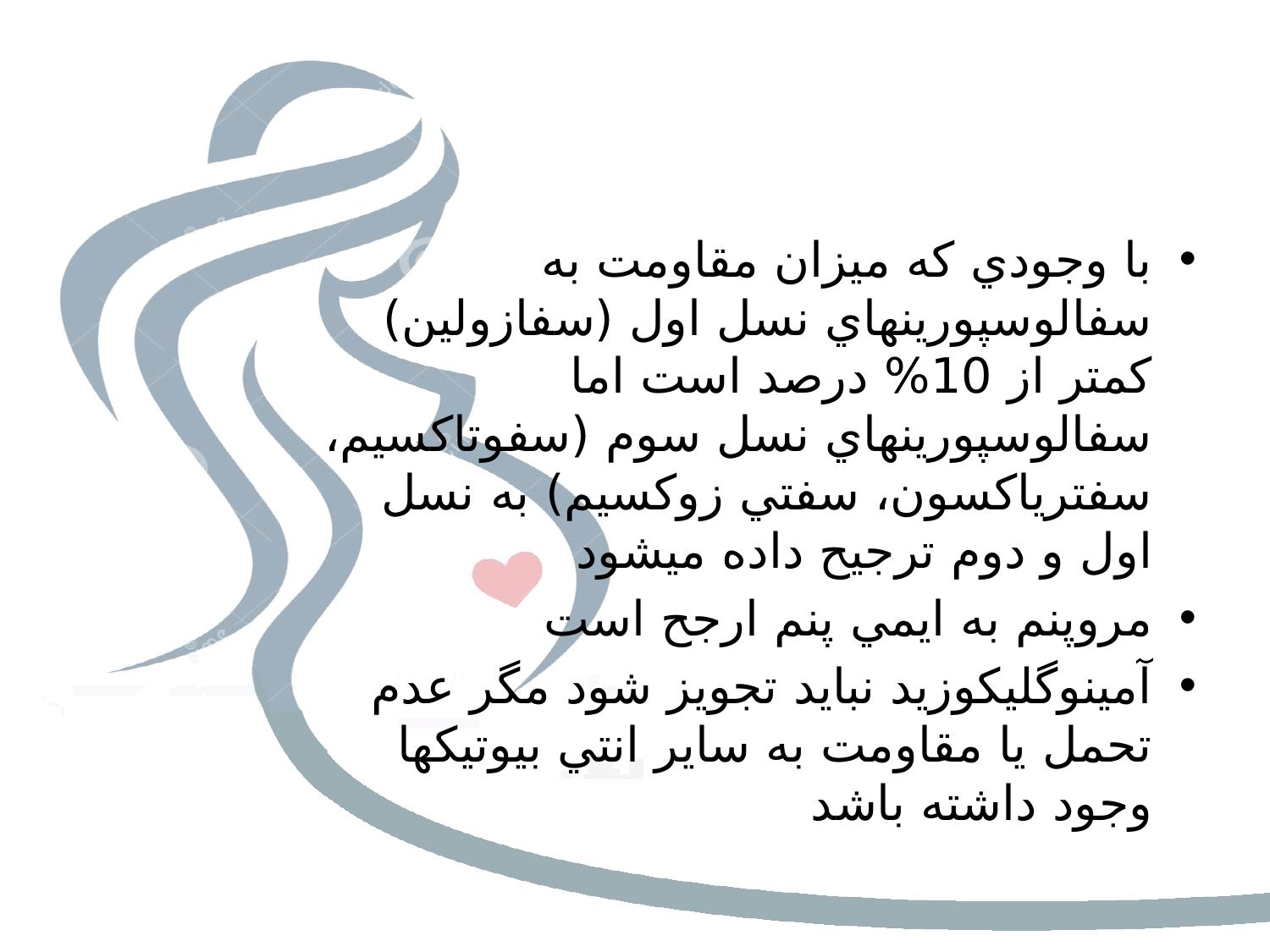

#
با وجودي كه ميزان مقاومت به سفالوسپورينهاي نسل اول (سفازولين) كمتر از 10% درصد است اما سفالوسپورينهاي نسل سوم (سفوتاكسيم، سفترياكسون، سفتي زوكسيم) به نسل اول و دوم ترجيح داده ميشود
مروپنم به ايمي پنم ارجح است
آمينوگليكوزيد نبايد تجويز شود مگر عدم تحمل يا مقاومت به ساير انتي بيوتيكها وجود داشته باشد